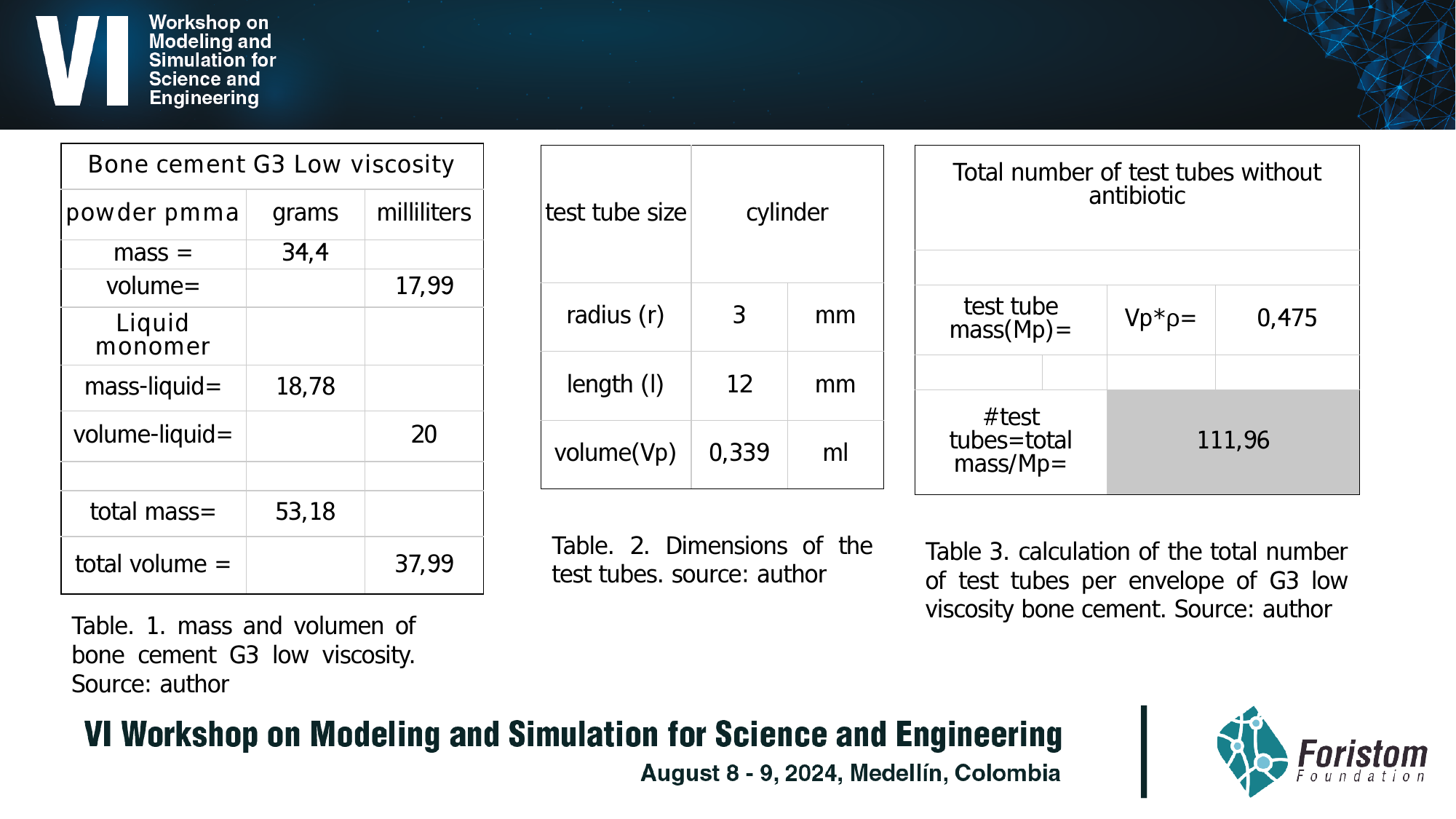

| Bone cement G3 Low viscosity |  |  |
| --- | --- | --- |
| powder pmma | grams | milliliters |
| mass = | 34,4 |  |
| volume= |  | 17,99 |
| Liquid monomer |  |  |
| mass-liquid= | 18,78 |  |
| volume-liquid= |  | 20 |
|  |  |  |
| total mass= | 53,18 |  |
| total volume = |  | 37,99 |
| test tube size | cylinder |  |
| --- | --- | --- |
| radius (r) | 3 | mm |
| length (l) | 12 | mm |
| volume(Vp) | 0,339 | ml |
| Total number of test tubes without antibiotic |  |  |  |
| --- | --- | --- | --- |
|  |  |  |  |
| test tube mass(Mp)= |  | Vp\*ρ= | 0,475 |
|  |  |  |  |
| #test tubes=total mass/Mp= |  | 111,96 |  |
Table. 2. Dimensions of the test tubes. source: author
Table 3. calculation of the total number of test tubes per envelope of G3 low viscosity bone cement. Source: author
Table. 1. mass and volumen of bone cement G3 low viscosity. Source: author